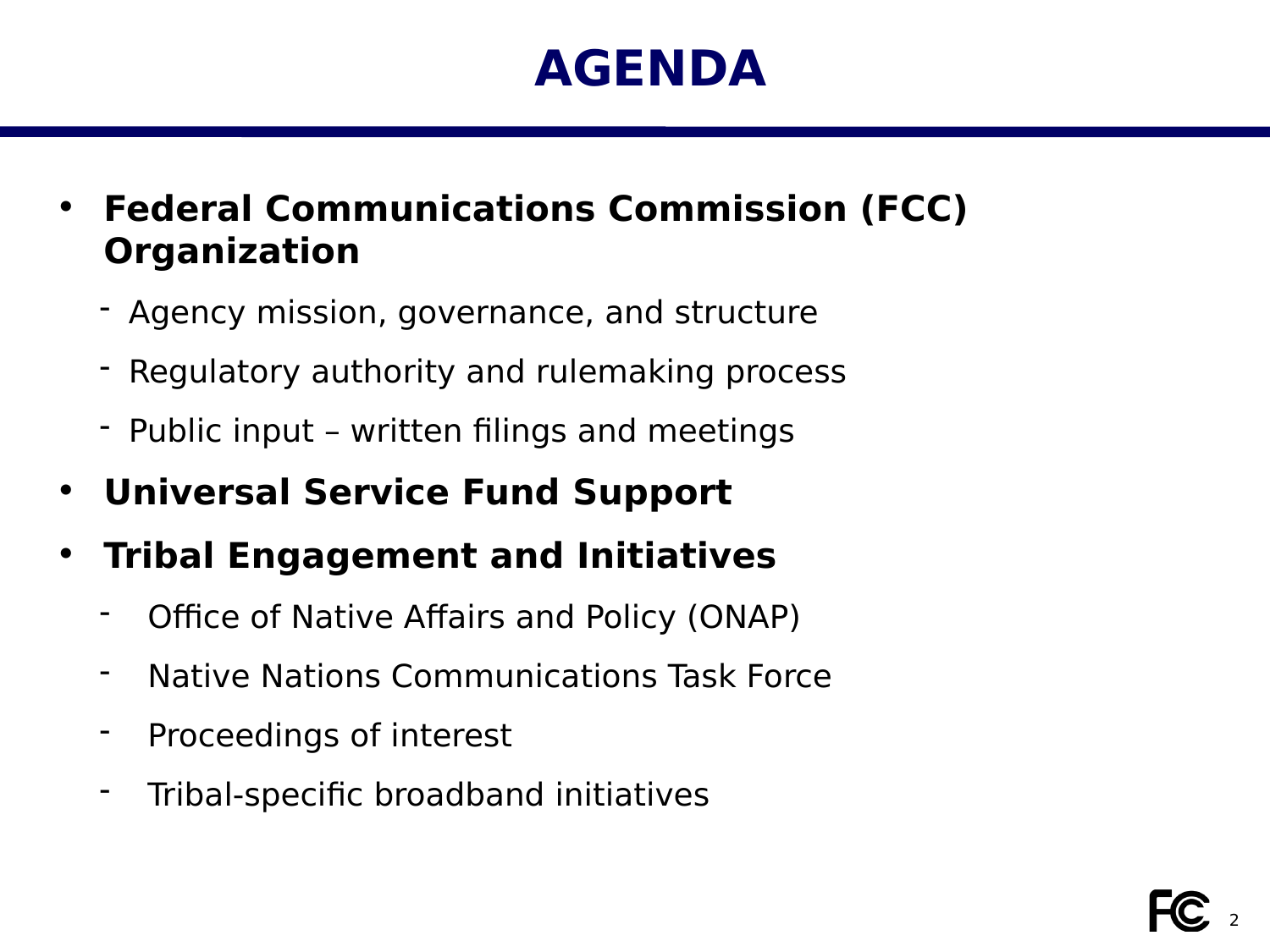

# AGENDA
Federal Communications Commission (FCC) Organization
Agency mission, governance, and structure
Regulatory authority and rulemaking process
Public input – written filings and meetings
Universal Service Fund Support
Tribal Engagement and Initiatives
Office of Native Affairs and Policy (ONAP)
Native Nations Communications Task Force
Proceedings of interest
Tribal-specific broadband initiatives

2